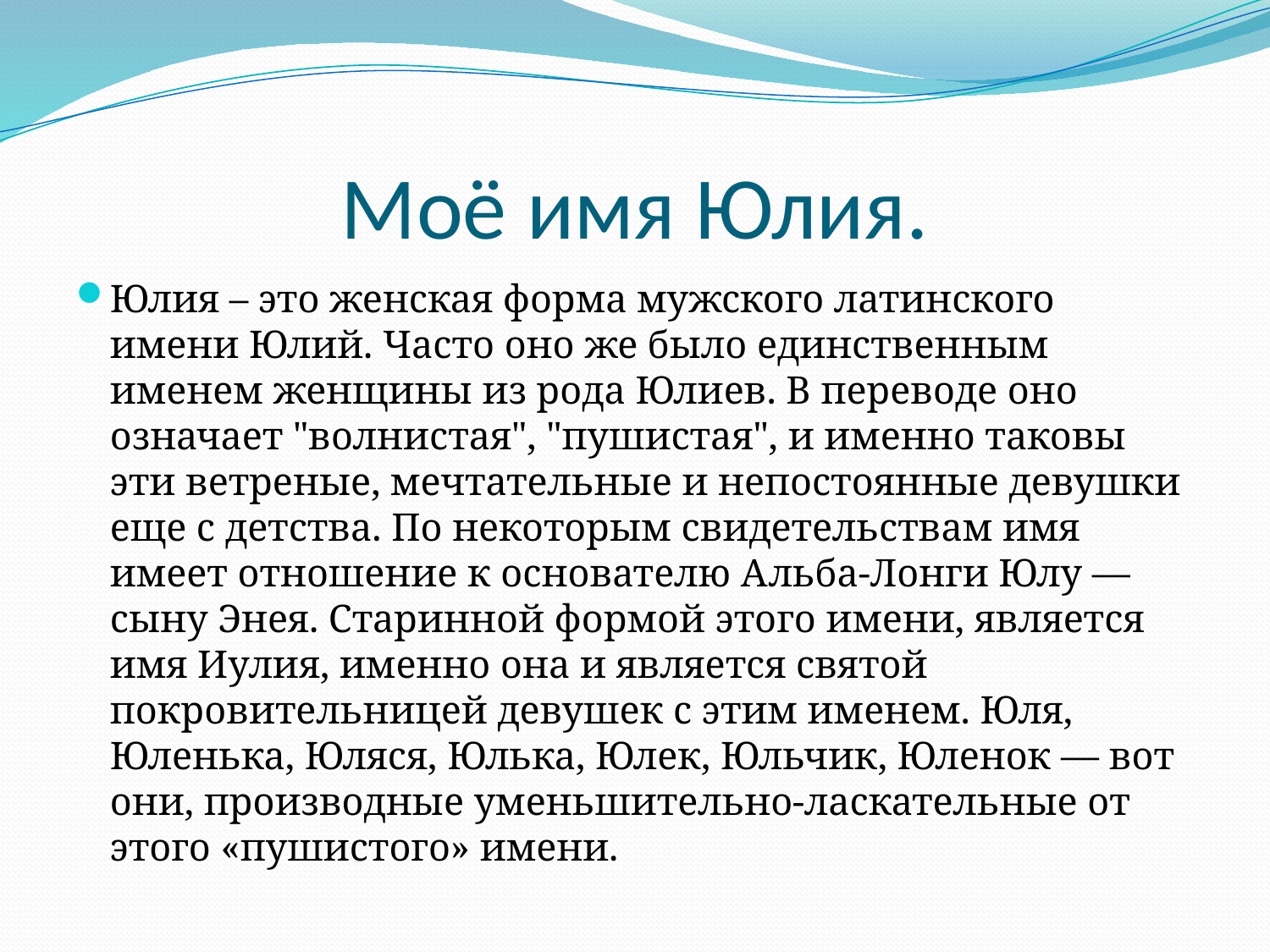

# Моё имя Юлия.
Юлия – это женская форма мужского латинского имени Юлий. Часто оно же было единственным именем женщины из рода Юлиев. В переводе оно означает "волнистая", "пушистая", и именно таковы эти ветреные, мечтательные и непостоянные девушки еще с детства. По некоторым свидетельствам имя имеет отношение к основателю Альба-Лонги Юлу — сыну Энея. Старинной формой этого имени, является имя Иулия, именно она и является святой покровительницей девушек с этим именем. Юля, Юленька, Юляся, Юлька, Юлек, Юльчик, Юленок — вот они, производные уменьшительно-ласкательные от этого «пушистого» имени.